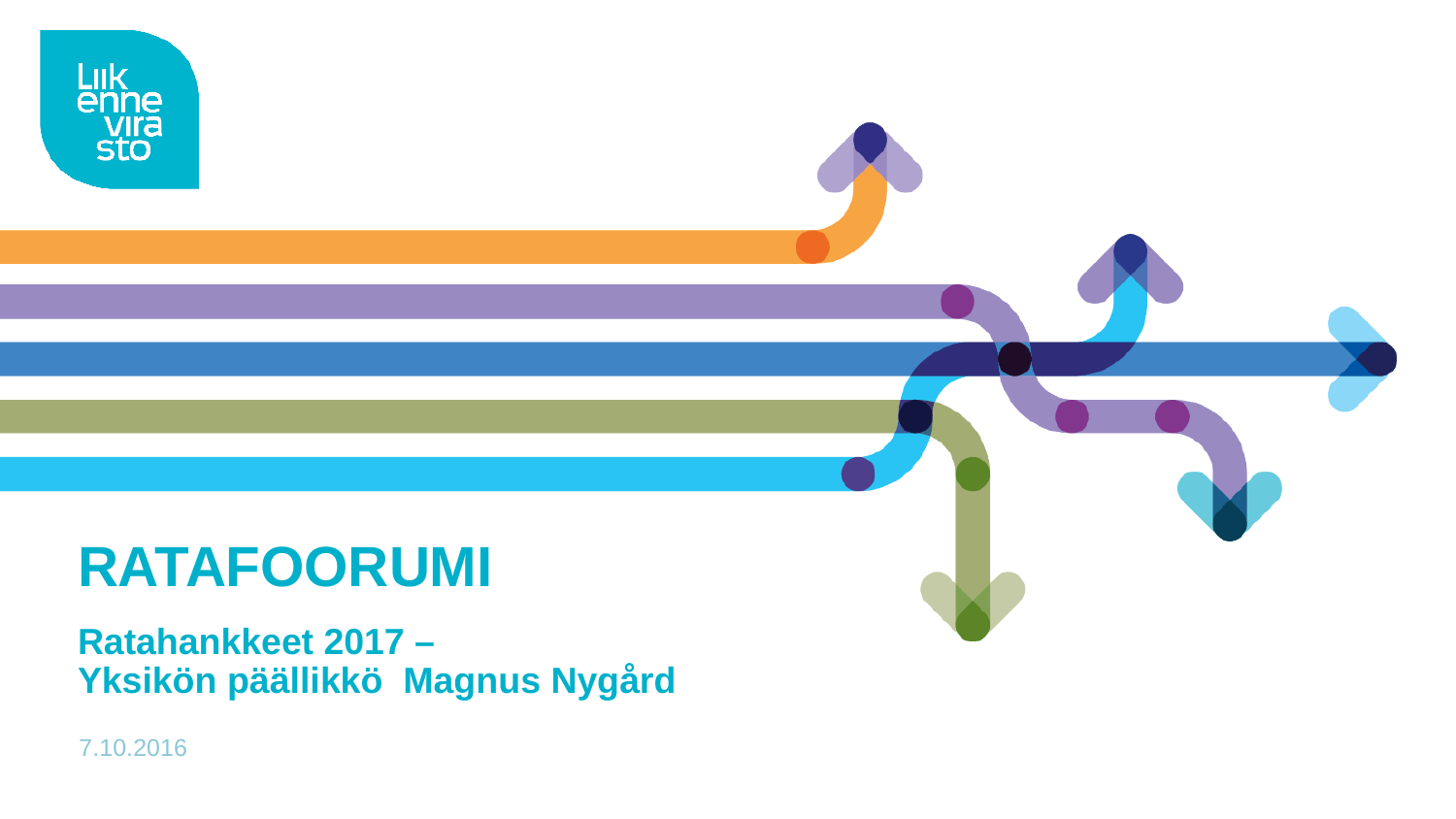

# RATAFOORUMI
Ratahankkeet 2017 –
Yksikön päällikkö  Magnus Nygård
7.10.2016